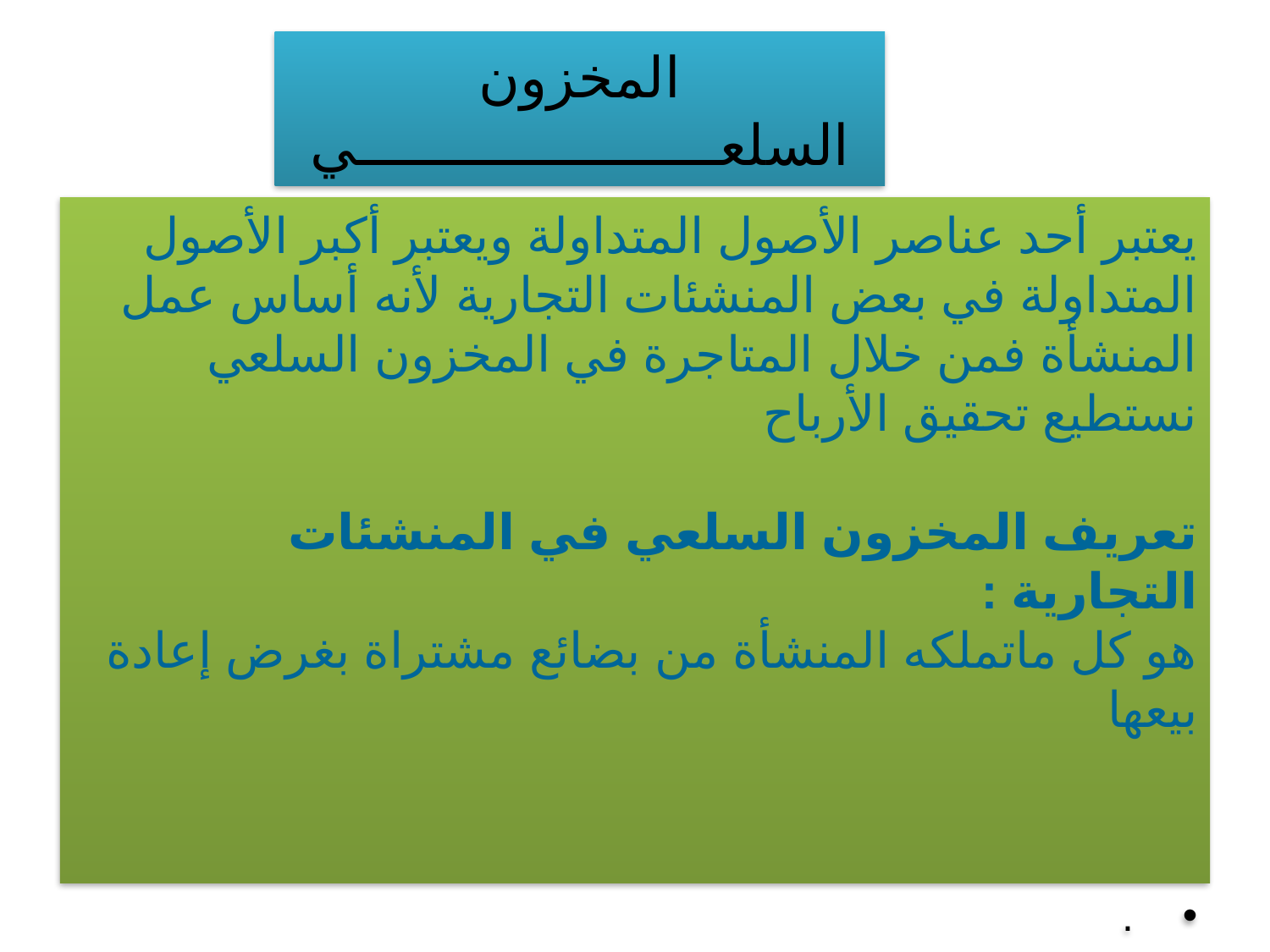

# المخزون السلعــــــــــــــــــــــي

يعتبر أحد عناصر الأصول المتداولة ويعتبر أكبر الأصول المتداولة في بعض المنشئات التجارية لأنه أساس عمل المنشأة فمن خلال المتاجرة في المخزون السلعي نستطيع تحقيق الأرباح

تعريف المخزون السلعي في المنشئات التجارية :
هو كل ماتملكه المنشأة من بضائع مشتراة بغرض إعادة بيعها

.